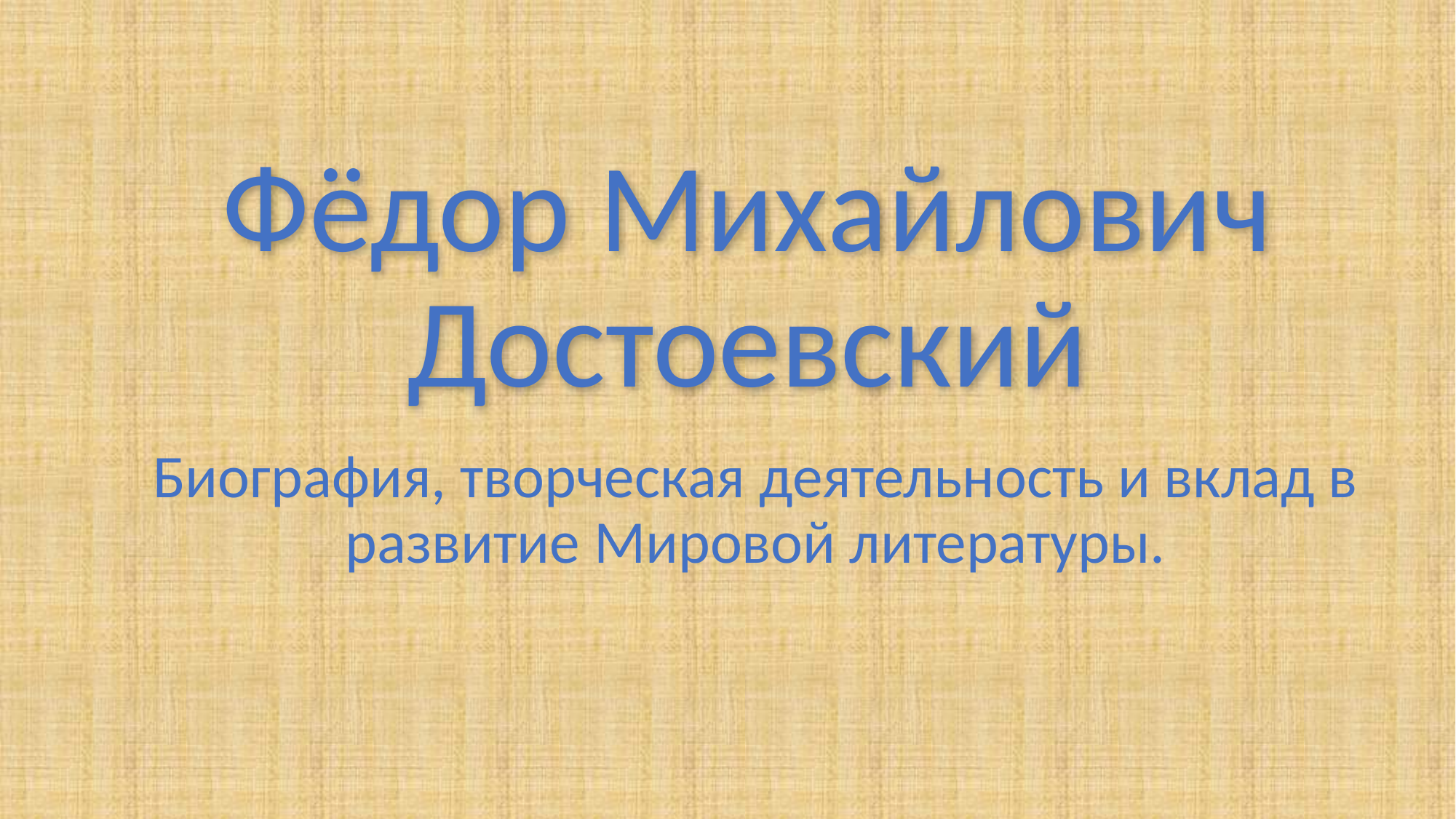

# Фёдор Михайлович Достоевский
Биография, творческая деятельность и вклад в развитие Мировой литературы.